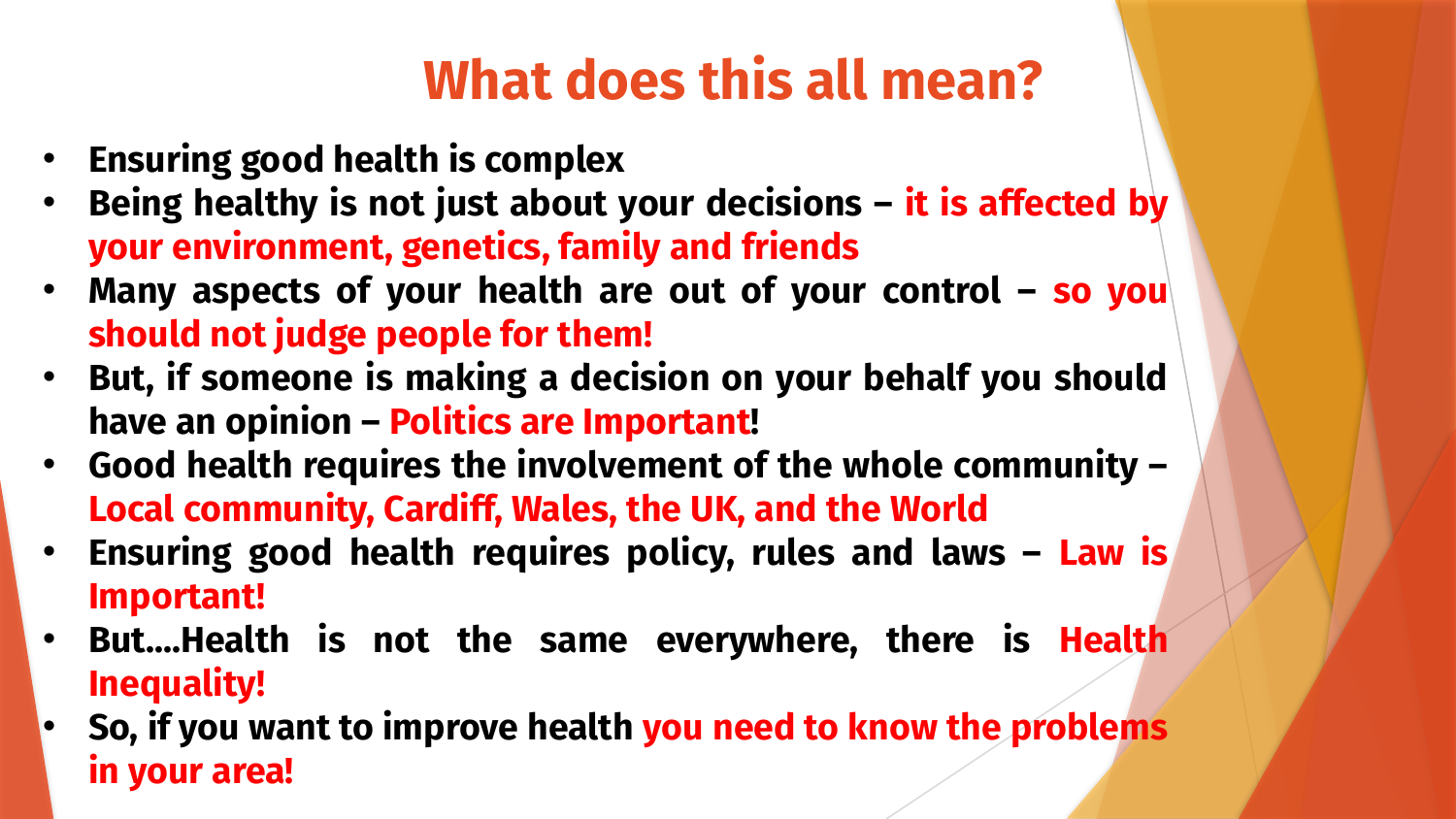

What does this all mean?
Ensuring good health is complex
Being healthy is not just about your decisions – it is affected by your environment, genetics, family and friends
Many aspects of your health are out of your control – so you should not judge people for them!
But, if someone is making a decision on your behalf you should have an opinion – Politics are Important!
Good health requires the involvement of the whole community – Local community, Cardiff, Wales, the UK, and the World
Ensuring good health requires policy, rules and laws – Law is Important!
But....Health is not the same everywhere, there is Health Inequality!
So, if you want to improve health you need to know the problems in your area!